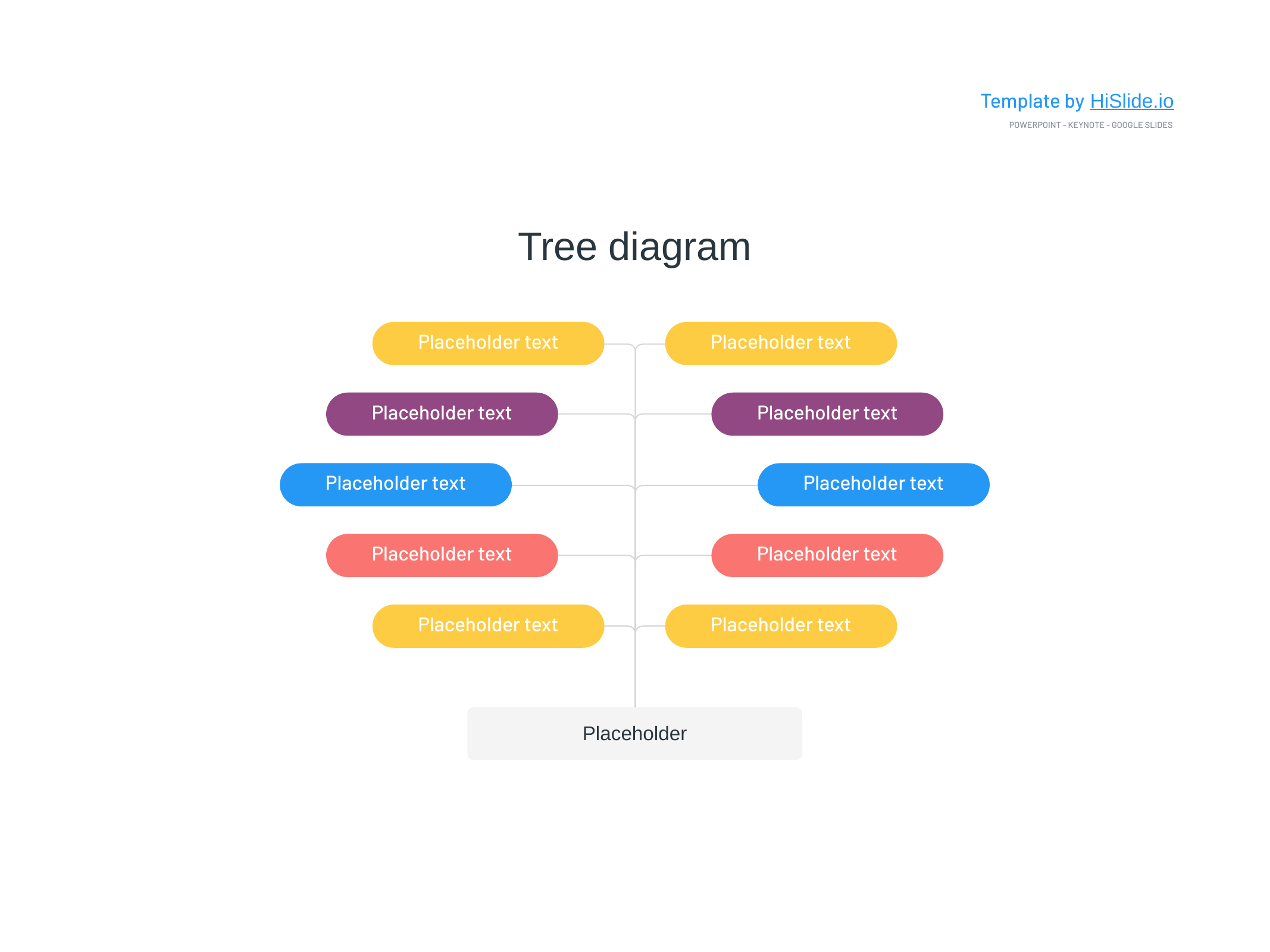

Template by HiSlide.io
PowerPoint - Keynote - Google Slides
Tree diagram

Placeholder text
Placeholder text

Placeholder text
Placeholder text

Placeholder text
Placeholder text

Placeholder text
Placeholder text

Placeholder text
Placeholder text

Placeholder